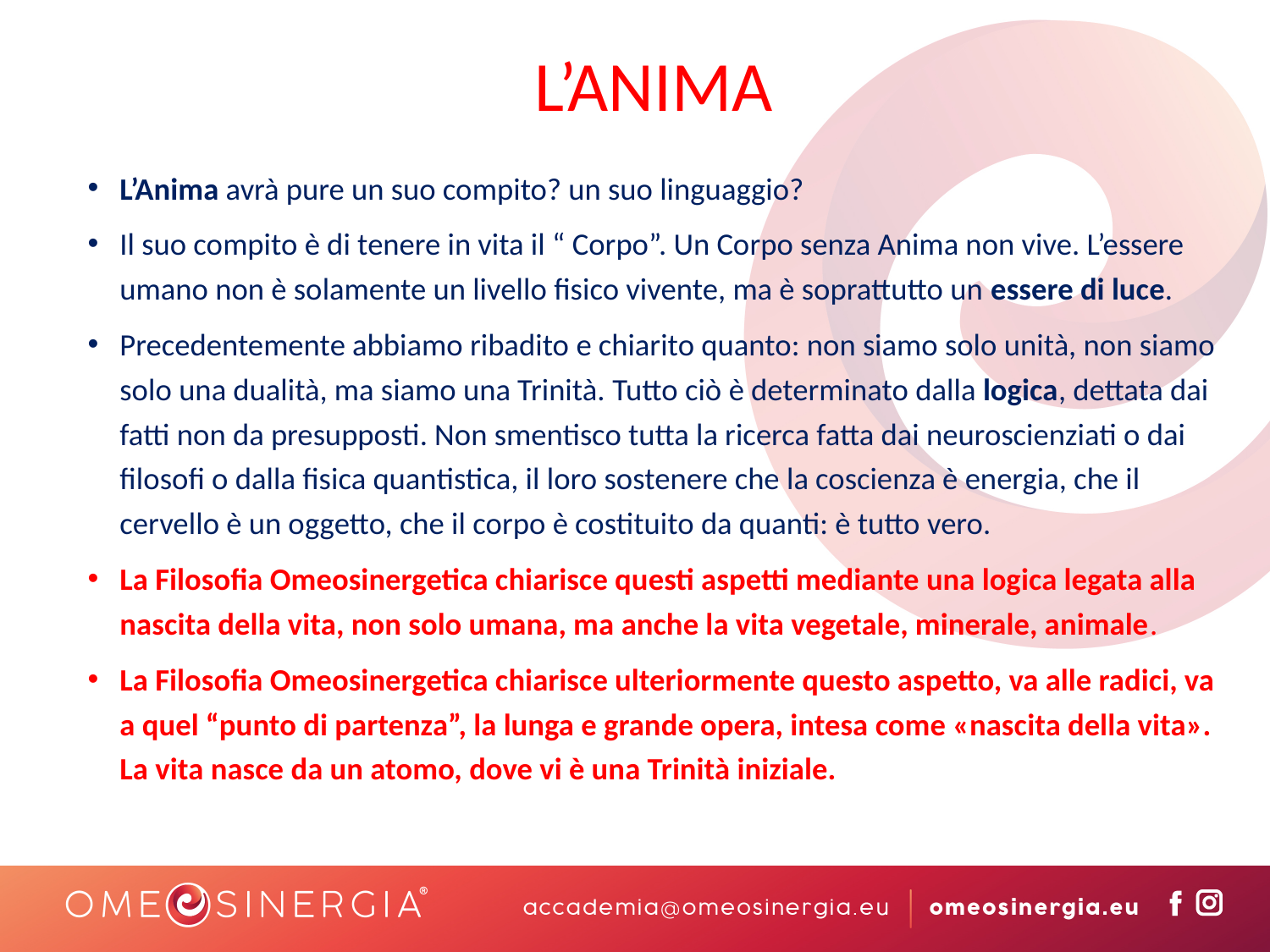

# L’ANIMA
L’Anima avrà pure un suo compito? un suo linguaggio?
Il suo compito è di tenere in vita il “ Corpo”. Un Corpo senza Anima non vive. L’essere umano non è solamente un livello fisico vivente, ma è soprattutto un essere di luce.
Precedentemente abbiamo ribadito e chiarito quanto: non siamo solo unità, non siamo solo una dualità, ma siamo una Trinità. Tutto ciò è determinato dalla logica, dettata dai fatti non da presupposti. Non smentisco tutta la ricerca fatta dai neuroscienziati o dai filosofi o dalla fisica quantistica, il loro sostenere che la coscienza è energia, che il cervello è un oggetto, che il corpo è costituito da quanti: è tutto vero.
La Filosofia Omeosinergetica chiarisce questi aspetti mediante una logica legata alla nascita della vita, non solo umana, ma anche la vita vegetale, minerale, animale.
La Filosofia Omeosinergetica chiarisce ulteriormente questo aspetto, va alle radici, va a quel “punto di partenza”, la lunga e grande opera, intesa come «nascita della vita». La vita nasce da un atomo, dove vi è una Trinità iniziale.